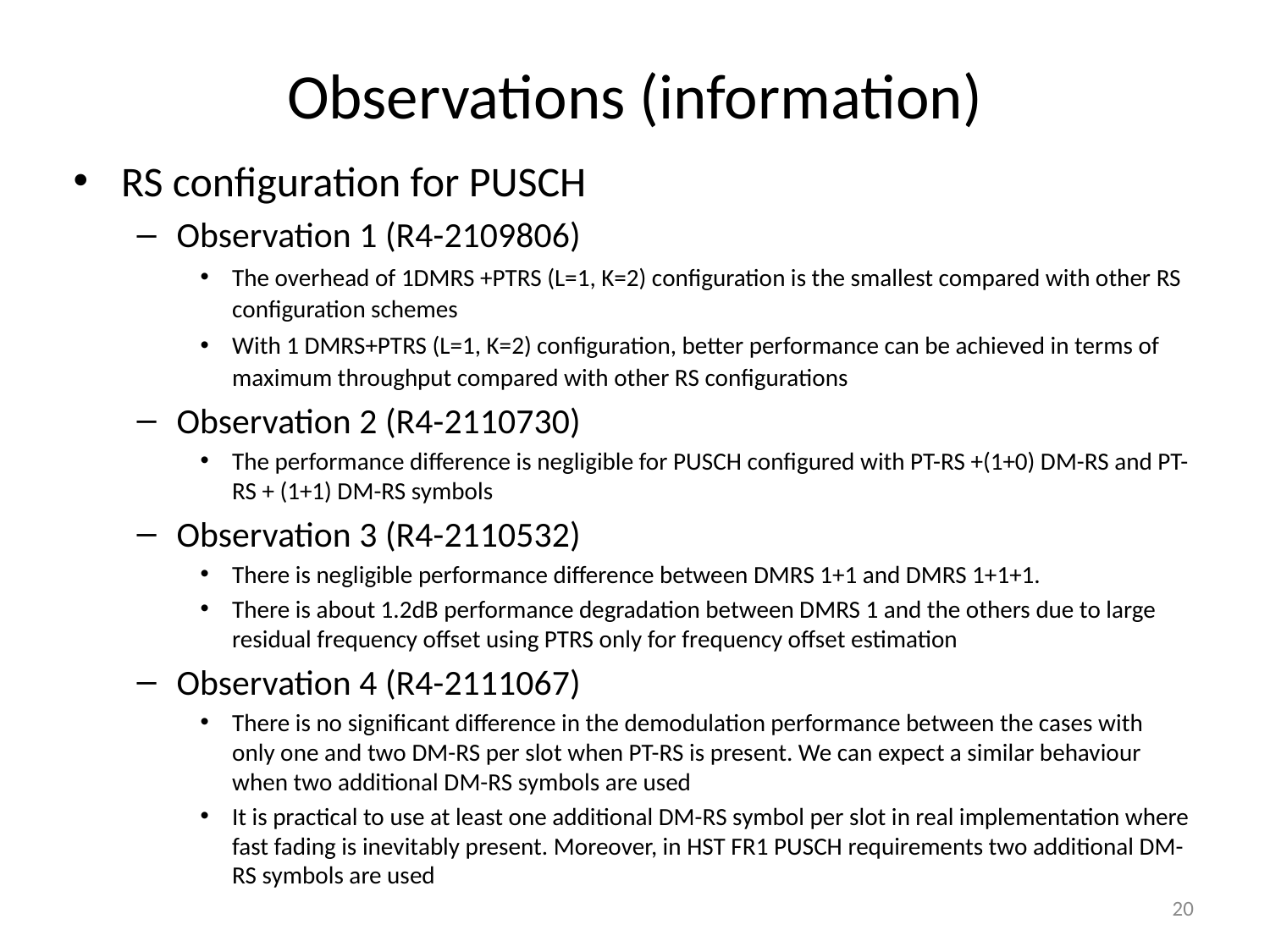

# Observations (information)
RS configuration for PUSCH
Observation 1 (R4-2109806)
The overhead of 1DMRS +PTRS (L=1, K=2) configuration is the smallest compared with other RS configuration schemes
With 1 DMRS+PTRS (L=1, K=2) configuration, better performance can be achieved in terms of maximum throughput compared with other RS configurations
Observation 2 (R4-2110730)
The performance difference is negligible for PUSCH configured with PT-RS +(1+0) DM-RS and PT-RS + (1+1) DM-RS symbols
Observation 3 (R4-2110532)
There is negligible performance difference between DMRS 1+1 and DMRS 1+1+1.
There is about 1.2dB performance degradation between DMRS 1 and the others due to large residual frequency offset using PTRS only for frequency offset estimation
Observation 4 (R4-2111067)
There is no significant difference in the demodulation performance between the cases with only one and two DM-RS per slot when PT-RS is present. We can expect a similar behaviour when two additional DM-RS symbols are used
It is practical to use at least one additional DM-RS symbol per slot in real implementation where fast fading is inevitably present. Moreover, in HST FR1 PUSCH requirements two additional DM-RS symbols are used
20